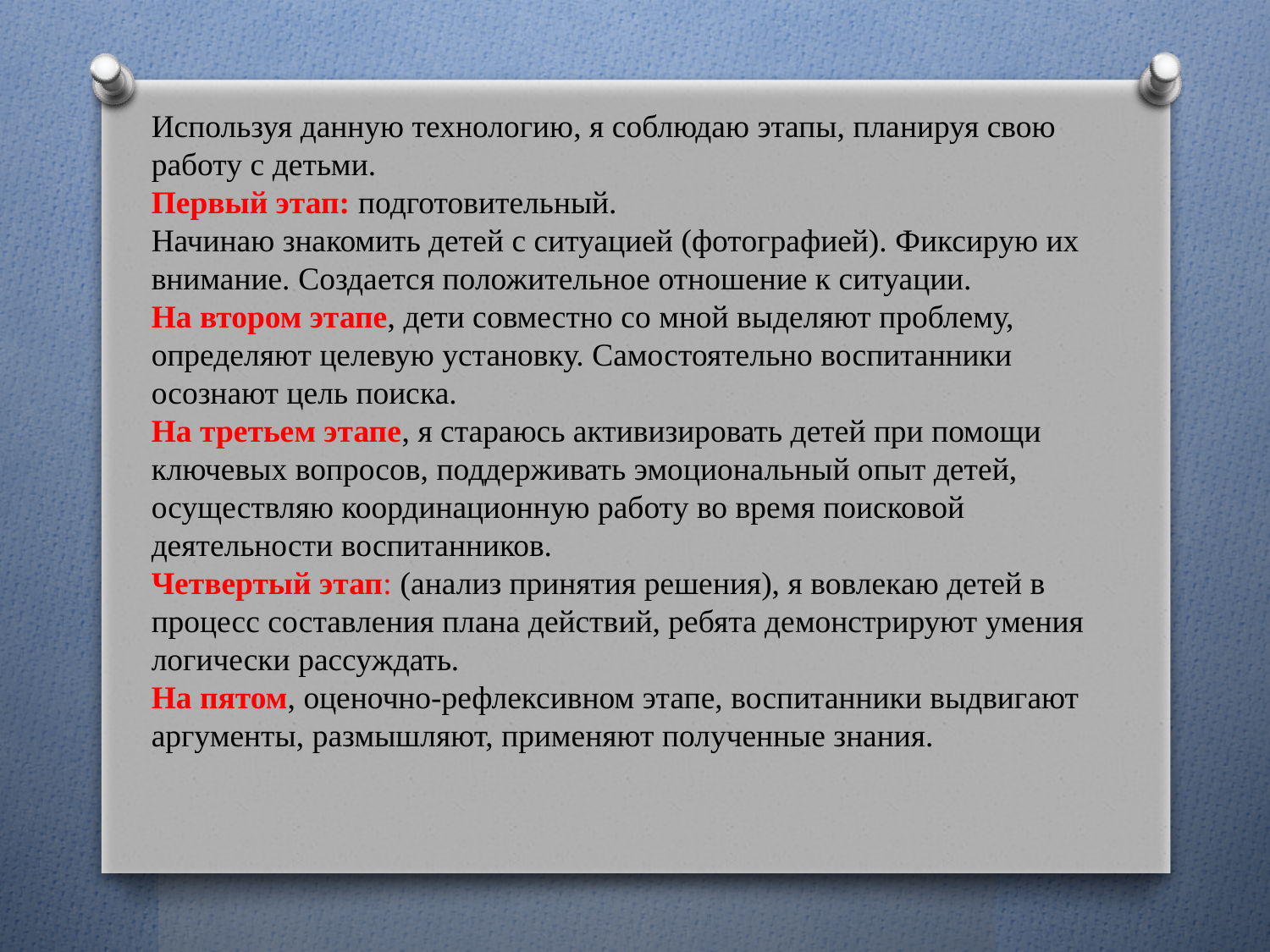

Используя данную технологию, я соблюдаю этапы, планируя свою работу с детьми.
Первый этап: подготовительный.
Начинаю знакомить детей с ситуацией (фотографией). Фиксирую их внимание. Создается положительное отношение к ситуации.
На втором этапе, дети совместно со мной выделяют проблему, определяют целевую установку. Самостоятельно воспитанники осознают цель поиска.
На третьем этапе, я стараюсь активизировать детей при помощи ключевых вопросов, поддерживать эмоциональный опыт детей, осуществляю координационную работу во время поисковой деятельности воспитанников.
Четвертый этап: (анализ принятия решения), я вовлекаю детей в процесс составления плана действий, ребята демонстрируют умения логически рассуждать.
На пятом, оценочно-рефлексивном этапе, воспитанники выдвигают аргументы, размышляют, применяют полученные знания.